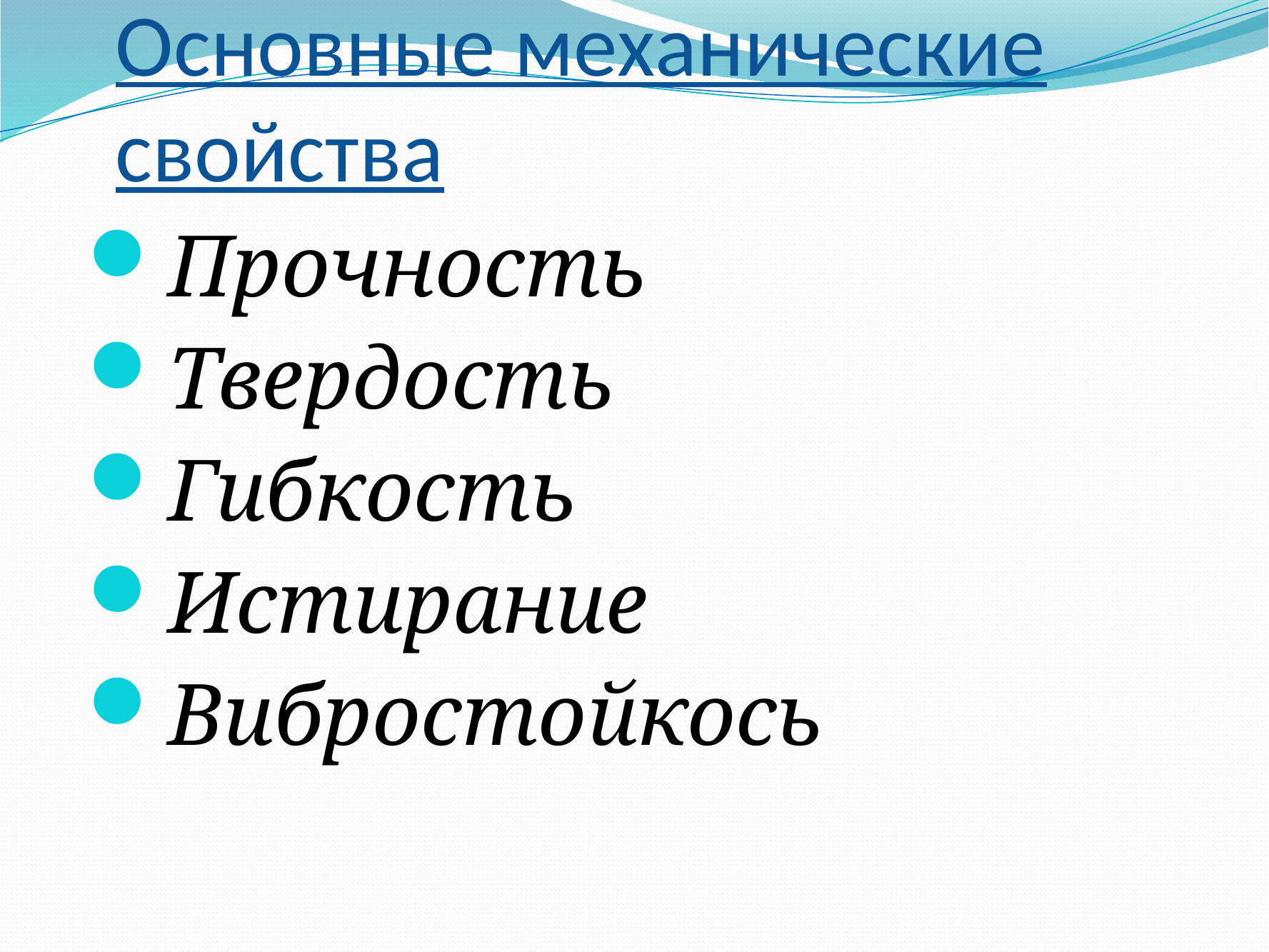

# Основные механические свойства
Прочность
Твердость
Гибкость
Истирание
Вибростойкось